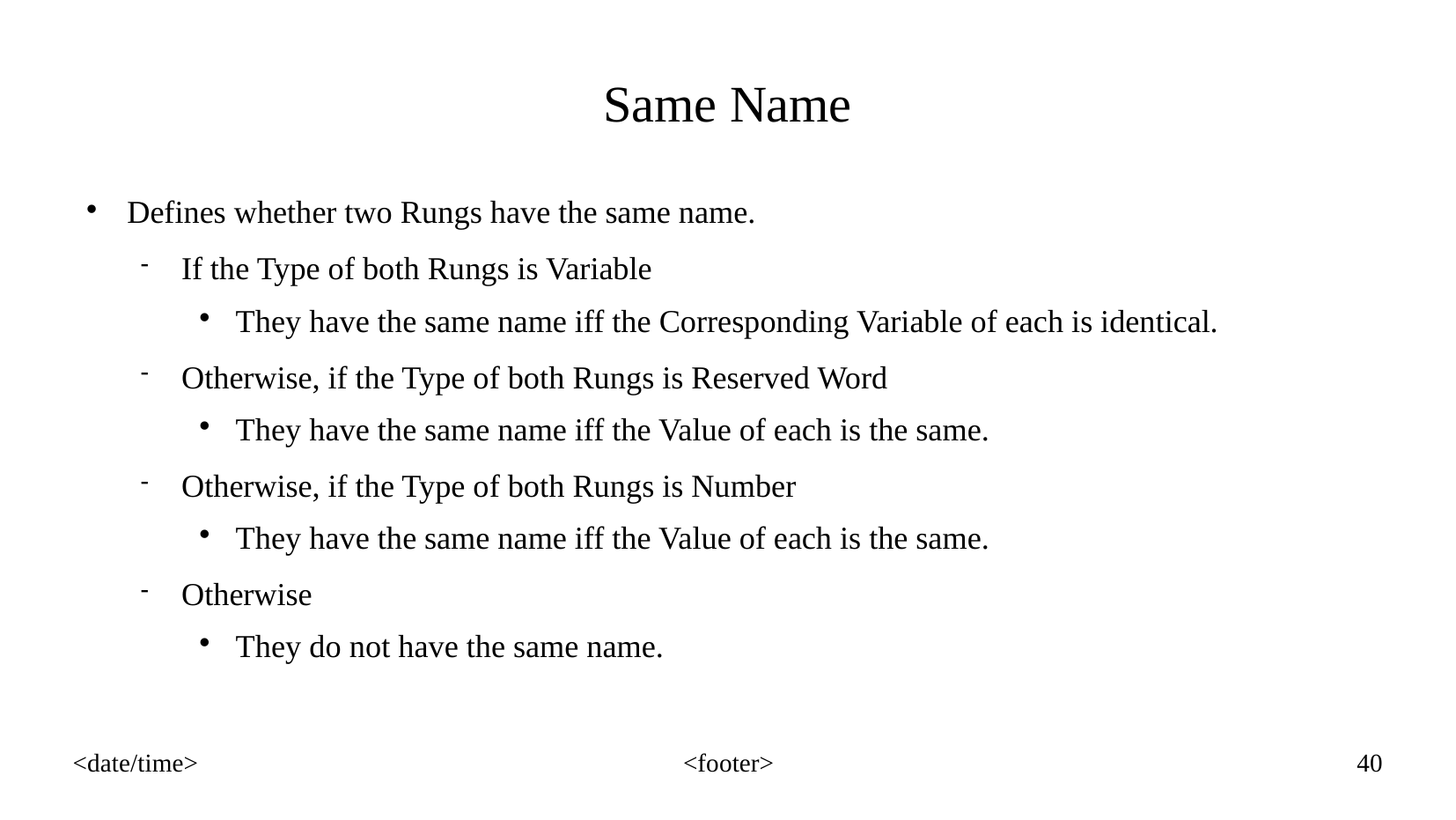

Same Name
Defines whether two Rungs have the same name.
If the Type of both Rungs is Variable
They have the same name iff the Corresponding Variable of each is identical.
Otherwise, if the Type of both Rungs is Reserved Word
They have the same name iff the Value of each is the same.
Otherwise, if the Type of both Rungs is Number
They have the same name iff the Value of each is the same.
Otherwise
They do not have the same name.